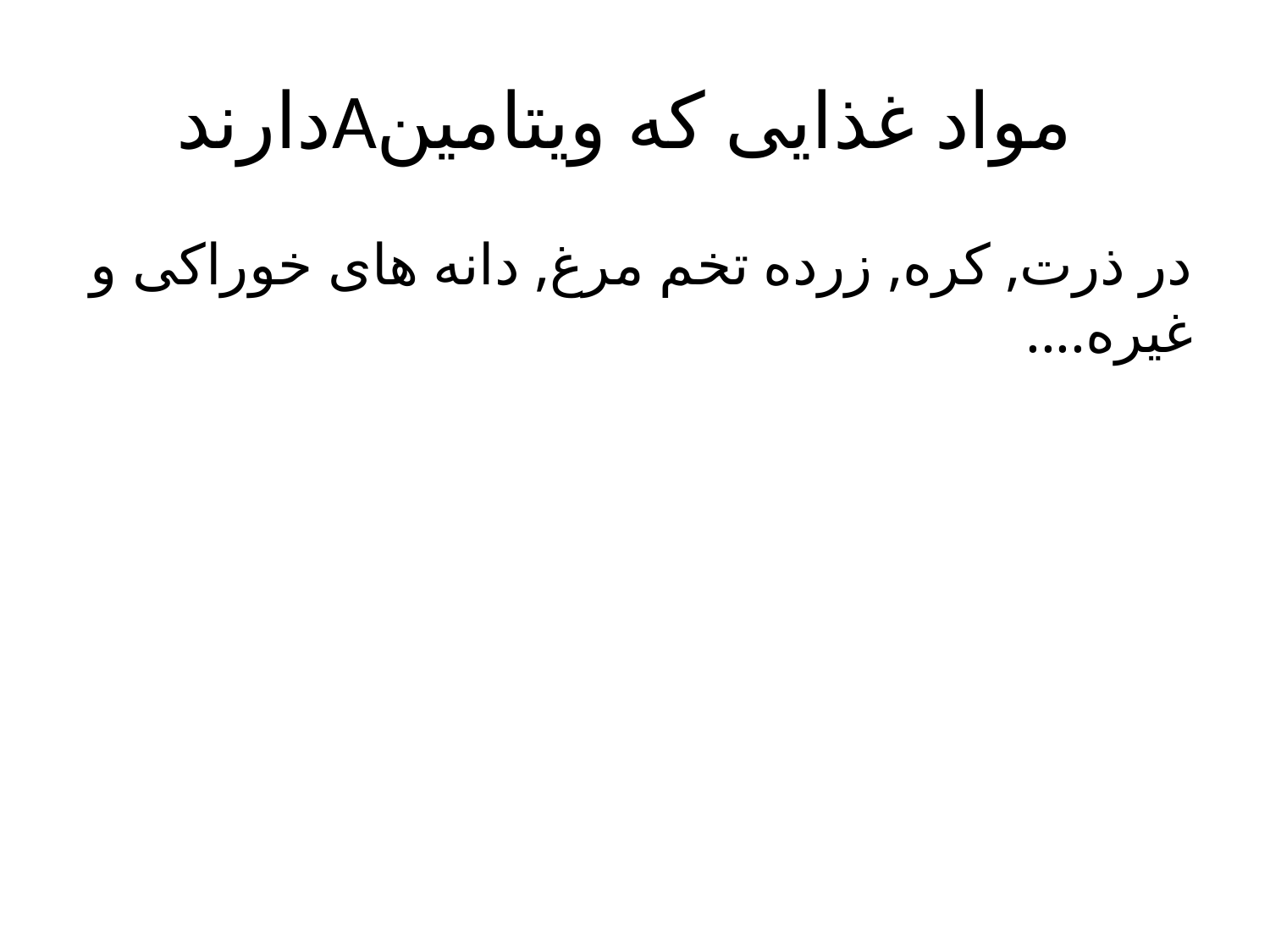

# دارندAمواد غذایی که ویتامین
در ذرت, کره, زرده تخم مرغ, دانه های خوراکی و غیره....